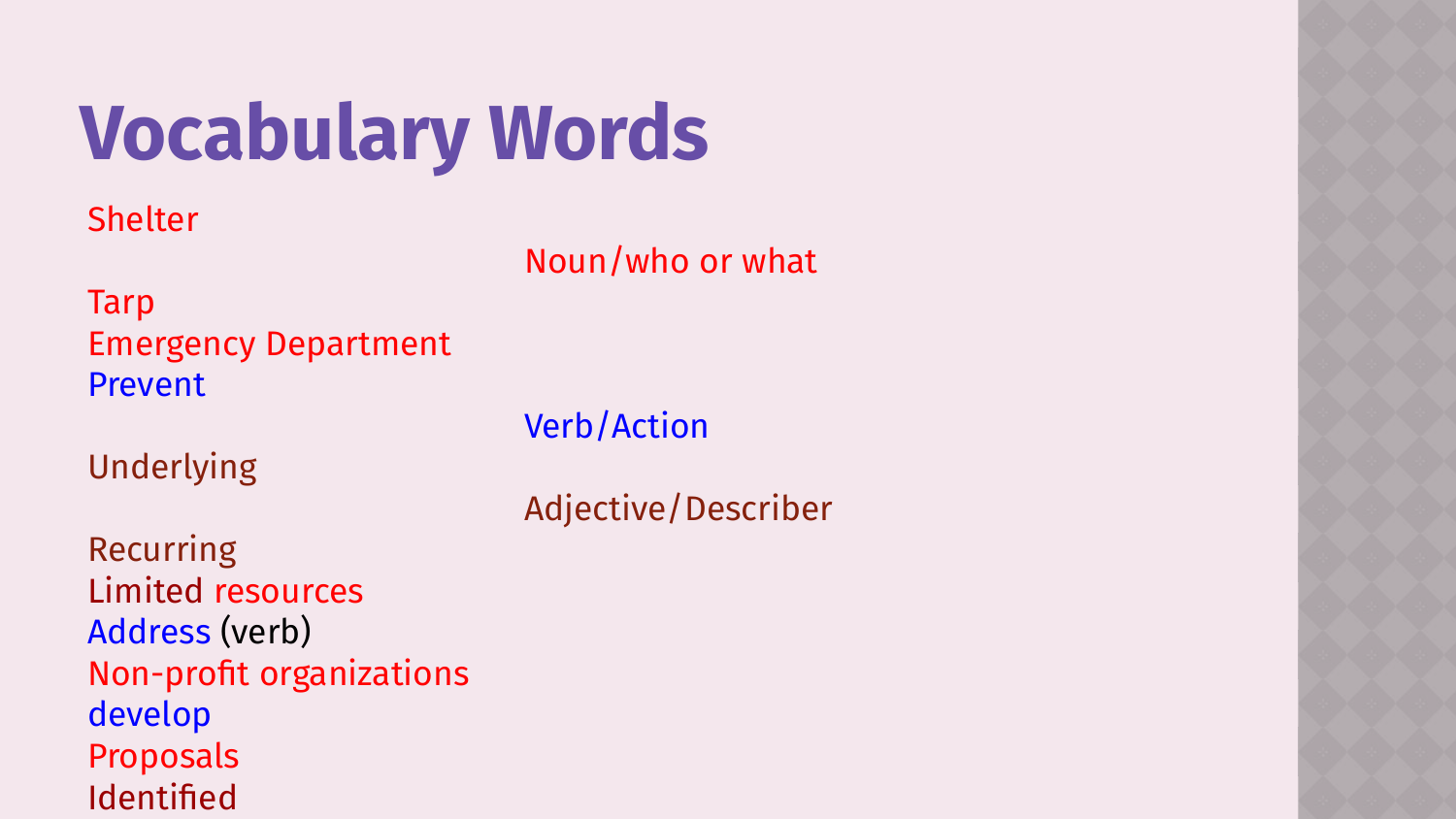

# Vocabulary Words
Shelter										Noun/who or what
Tarp
Emergency Department
Prevent										Verb/Action
Underlying									Adjective/Describer
Recurring
Limited resources
Address (verb)
Non-profit organizations
develop
Proposals
Identified
receives